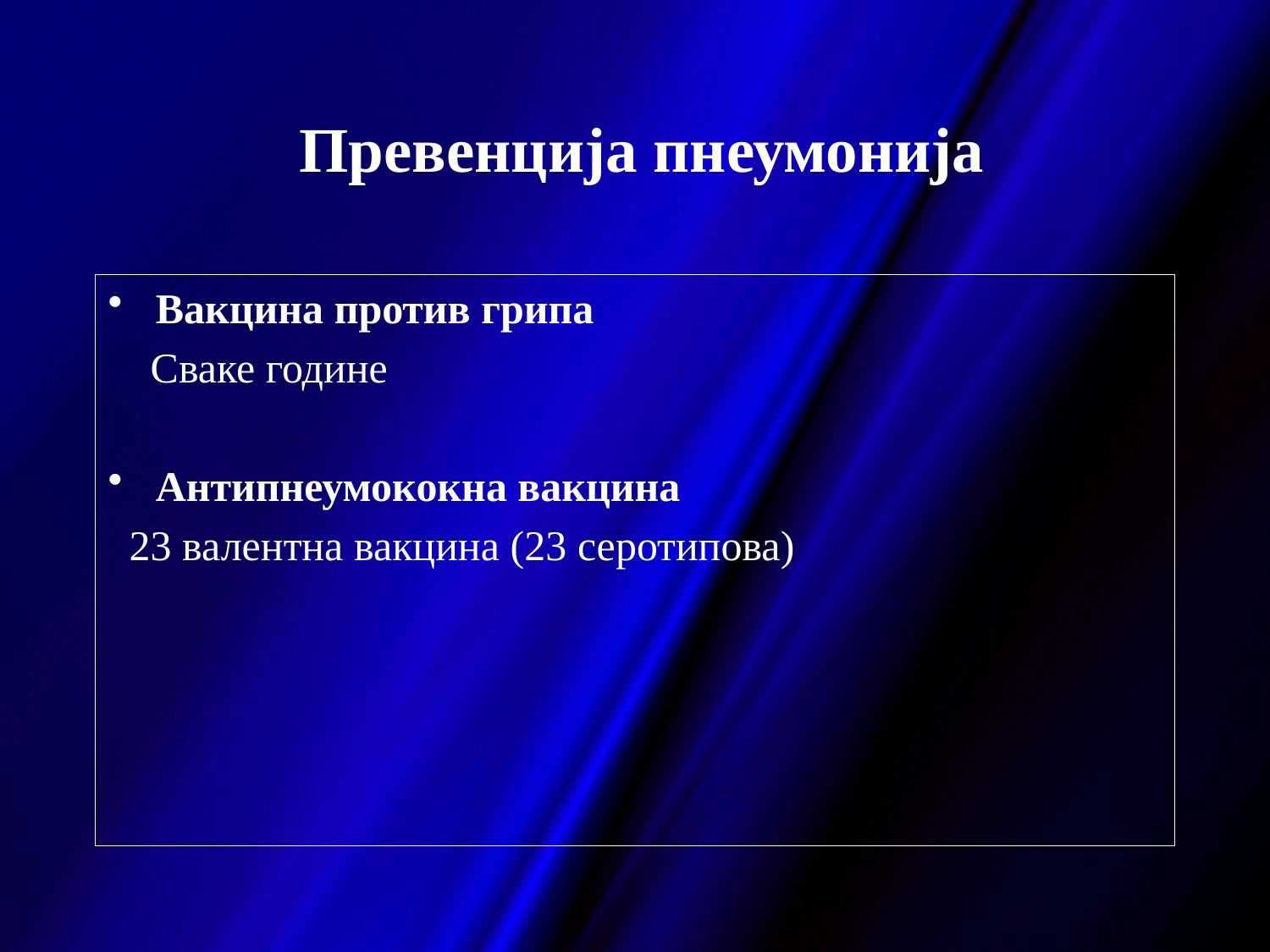

# Превенција пнеумонија
Вакцина против грипа
    Сваке године

Антипнеумококна вакцина
  23 валентна вакцина (23 серотипова)